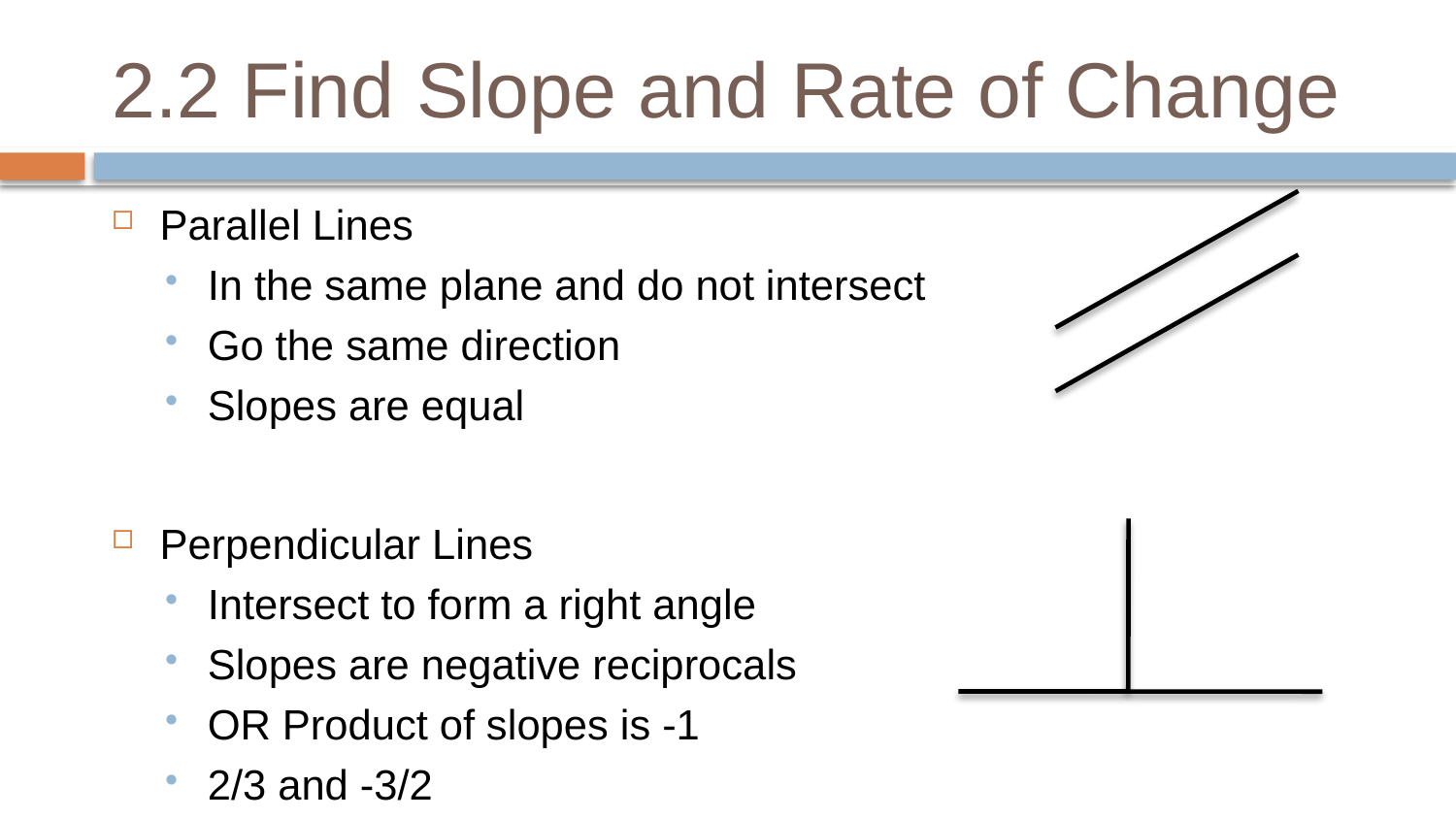

# 2.2 Find Slope and Rate of Change
Parallel Lines
In the same plane and do not intersect
Go the same direction
Slopes are equal

Perpendicular Lines
Intersect to form a right angle
Slopes are negative reciprocals
OR Product of slopes is -1
2/3 and -3/2